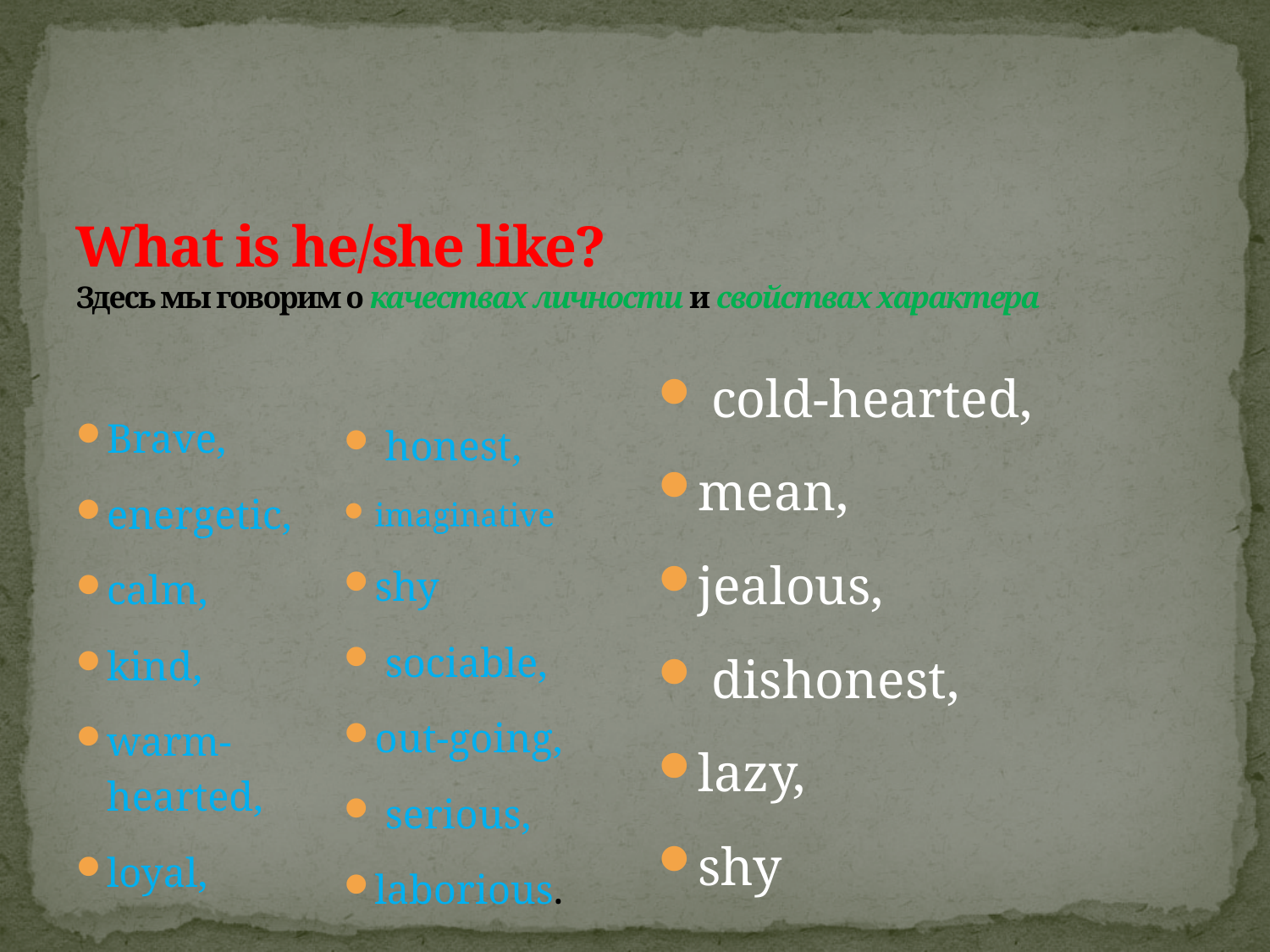

# What is he/she like? Здесь мы говорим о качествах личности и свойствах характера

Brave,
energetic,
calm,
kind,
warm-hearted,
loyal,

 honest,
imaginative
shy
 sociable,
out-going,
 serious,
laborious.

 cold-hearted,
mean,
jealous,
 dishonest,
lazy,
shy